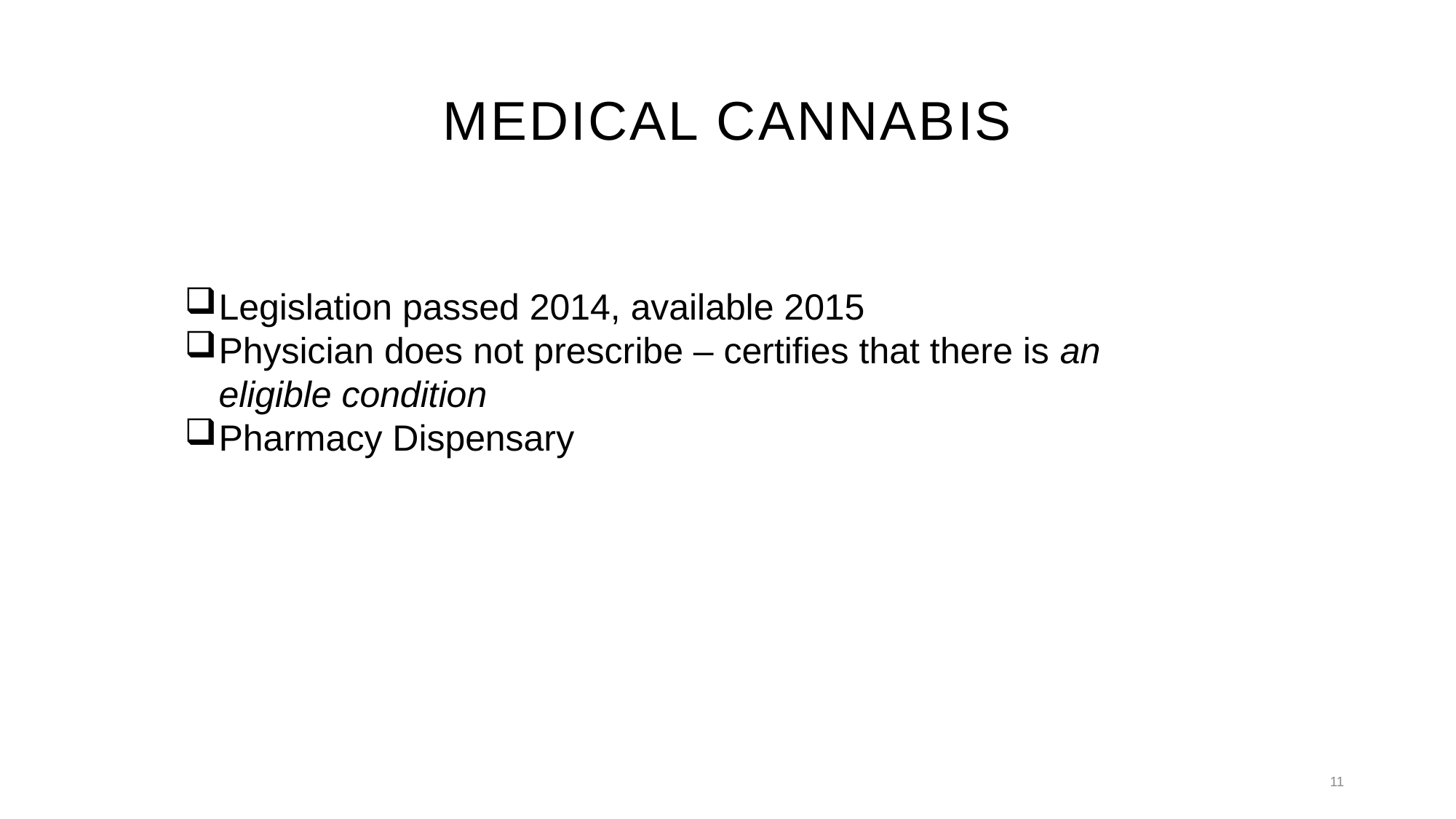

# Medical Cannabis
Legislation passed 2014, available 2015
Physician does not prescribe – certifies that there is an eligible condition
Pharmacy Dispensary

11